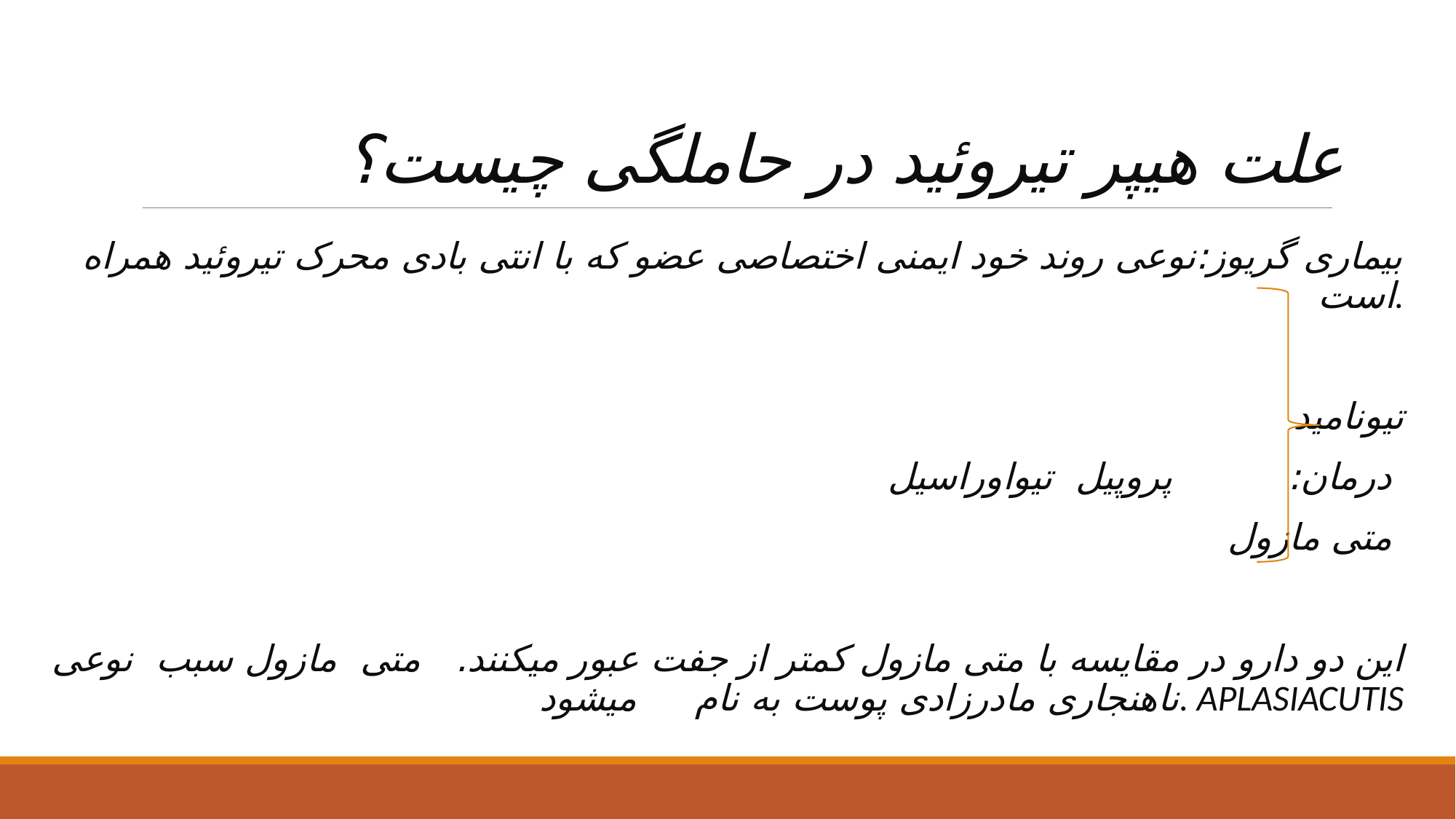

# علت هیپر تیروئید در حاملگی چیست؟
بیماری گریوز:نوعی روند خود ایمنی اختصاصی عضو که با انتی بادی محرک تیروئید همراه است.

                     تیونامید
درمان:          پروپیل  تیواوراسیل
                     متی مازول

این دو دارو در مقایسه با متی مازول کمتر از جفت عبور میکنند.   متی  مازول سبب  نوعی ناهنجاری مادرزادی پوست به نام     میشود. APLASIACUTIS